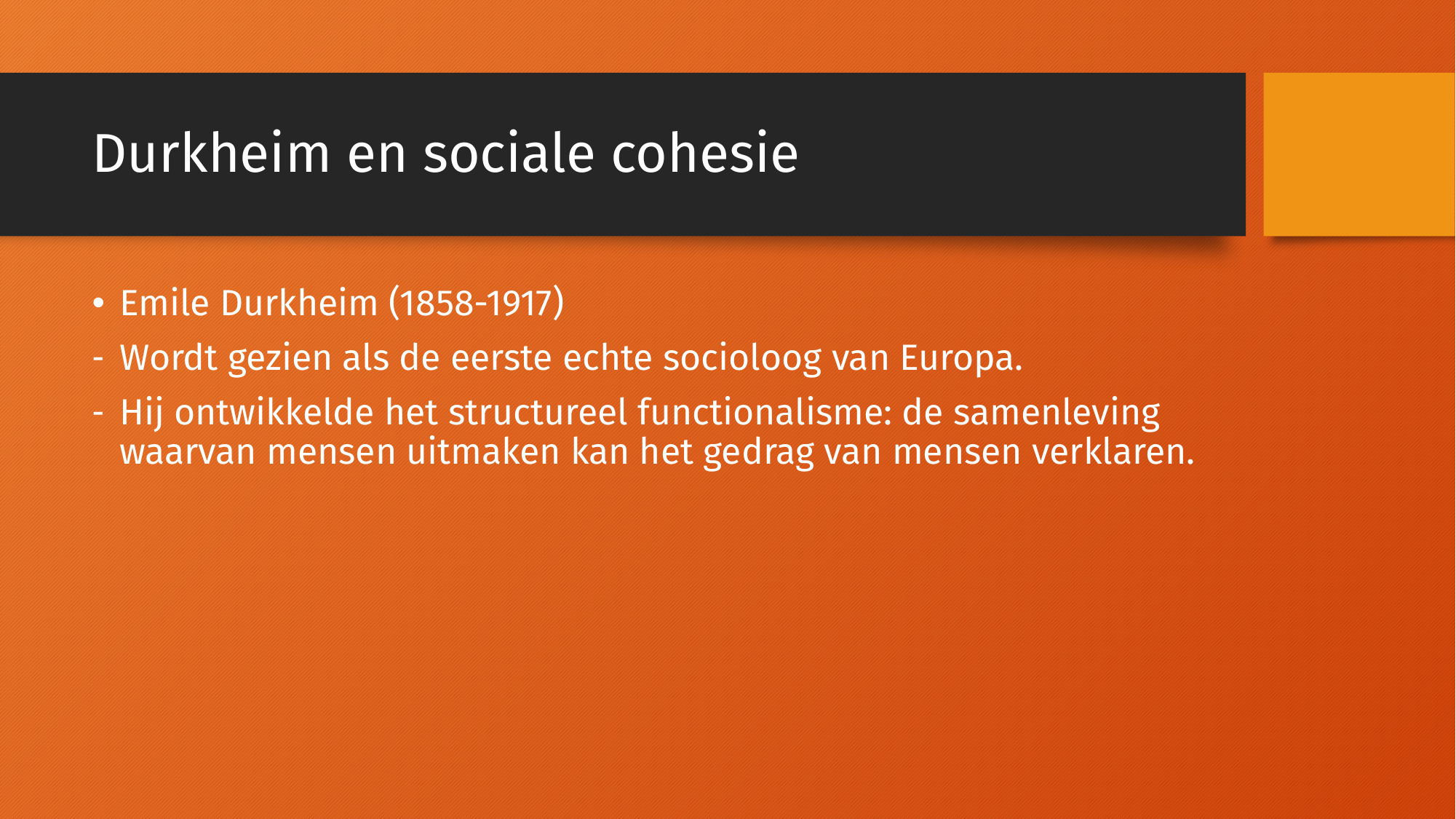

# Durkheim en sociale cohesie
Emile Durkheim (1858-1917)
Wordt gezien als de eerste echte socioloog van Europa.
Hij ontwikkelde het structureel functionalisme: de samenleving waarvan mensen uitmaken kan het gedrag van mensen verklaren.